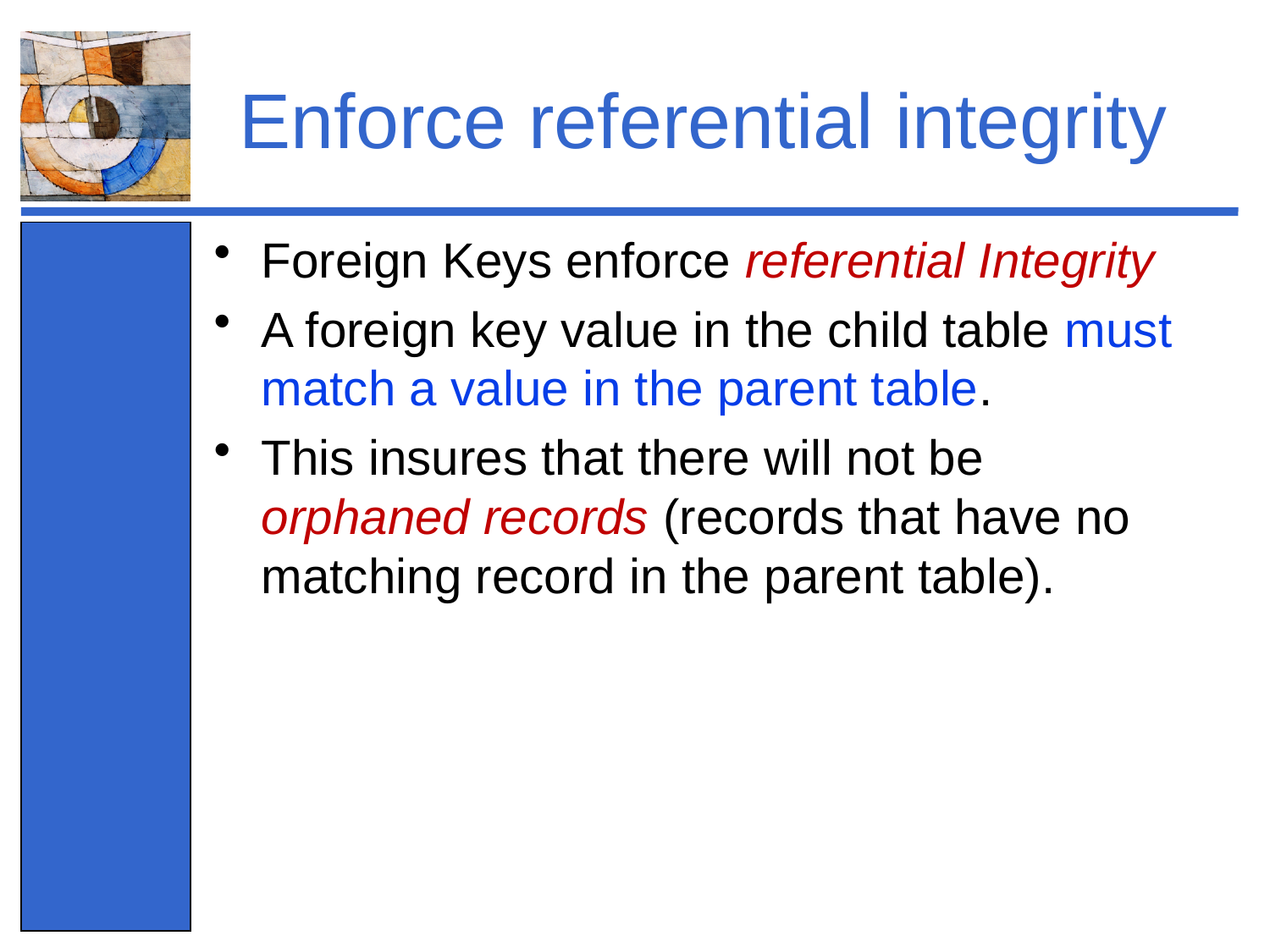

# Enforce referential integrity
Foreign Keys enforce referential Integrity
A foreign key value in the child table must match a value in the parent table.
This insures that there will not be orphaned records (records that have no matching record in the parent table).